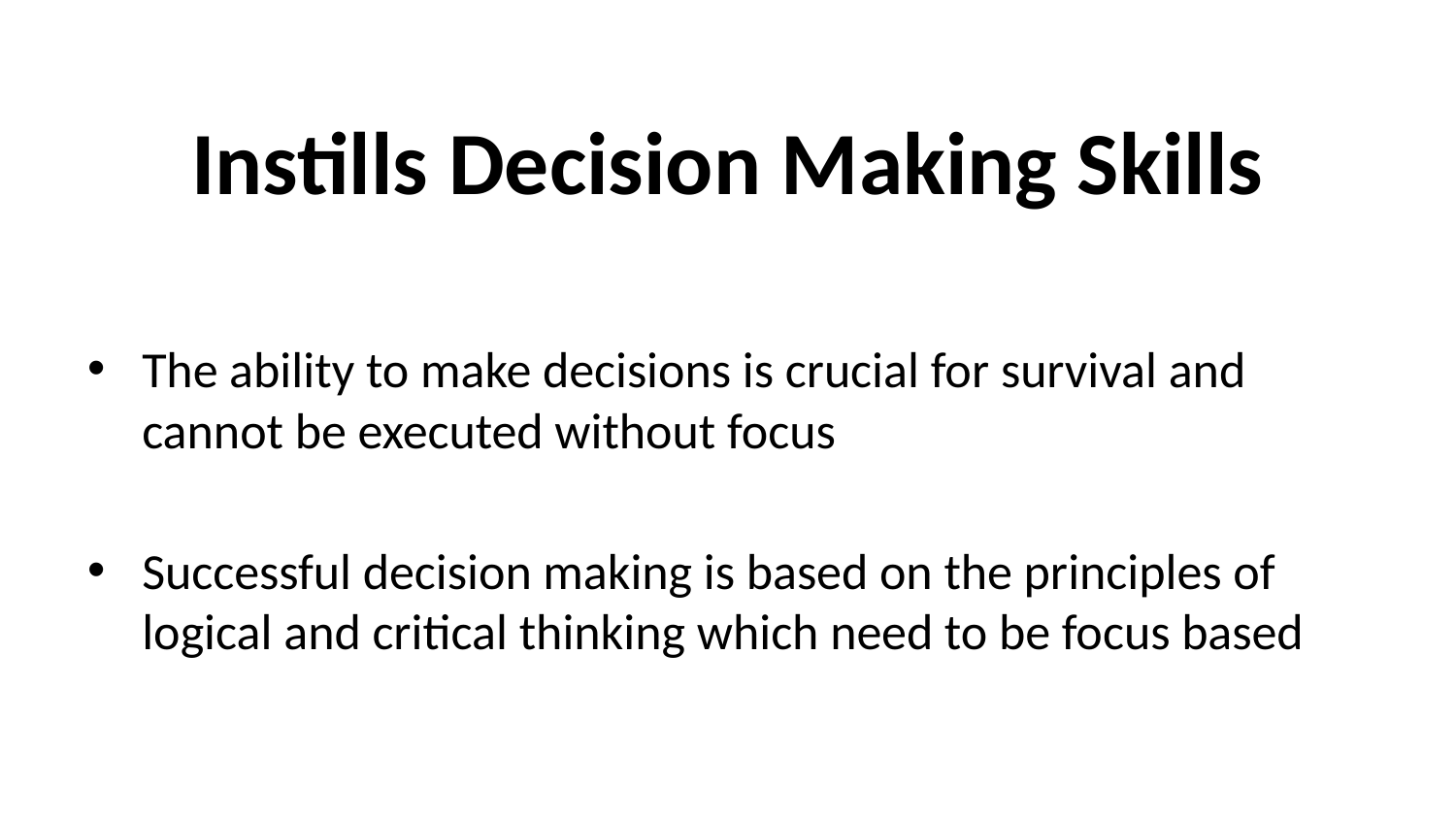

# Instills Decision Making Skills
The ability to make decisions is crucial for survival and cannot be executed without focus

Successful decision making is based on the principles of logical and critical thinking which need to be focus based